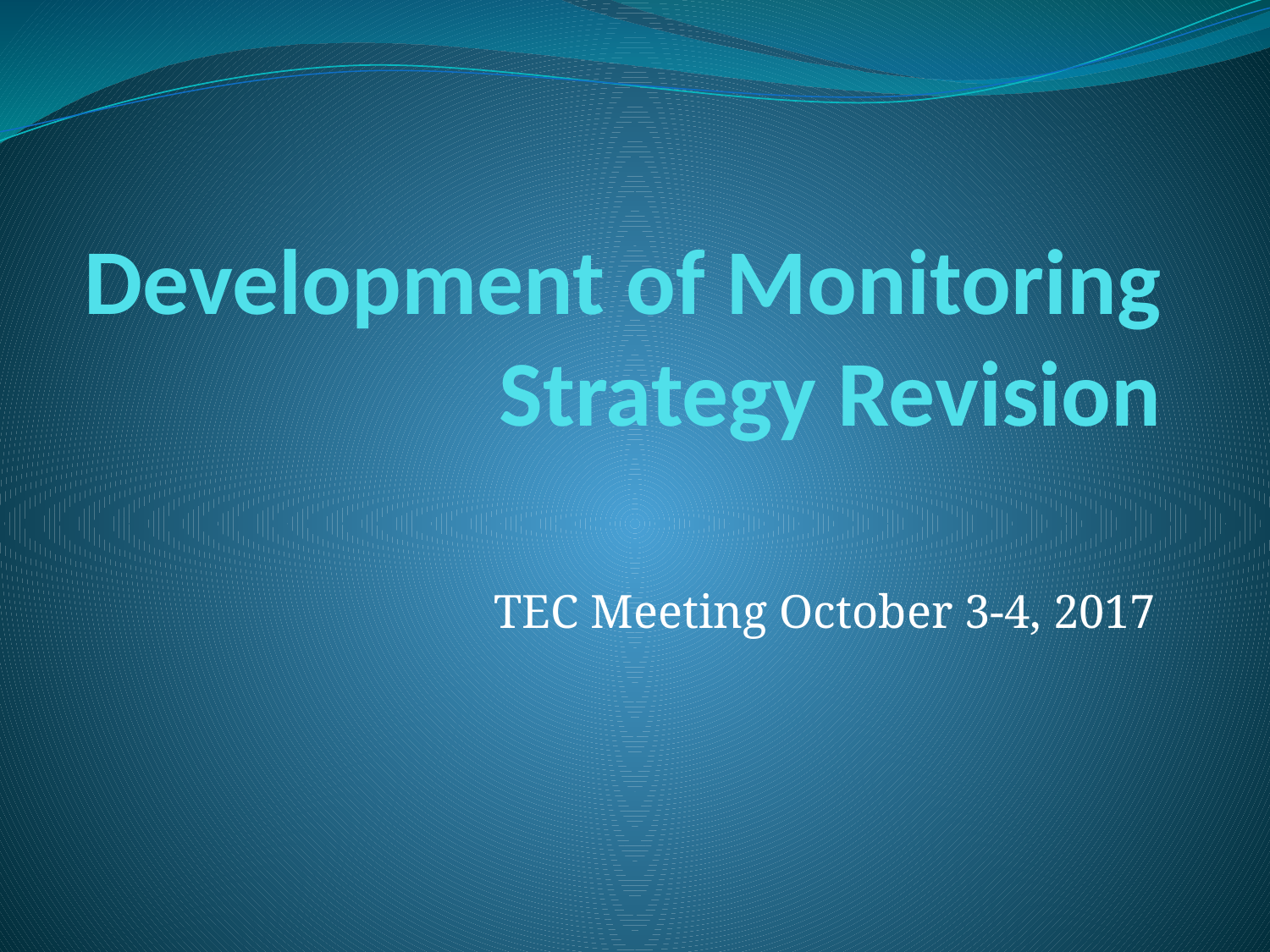

# Development of Monitoring Strategy Revision

TEC Meeting October 3-4, 2017